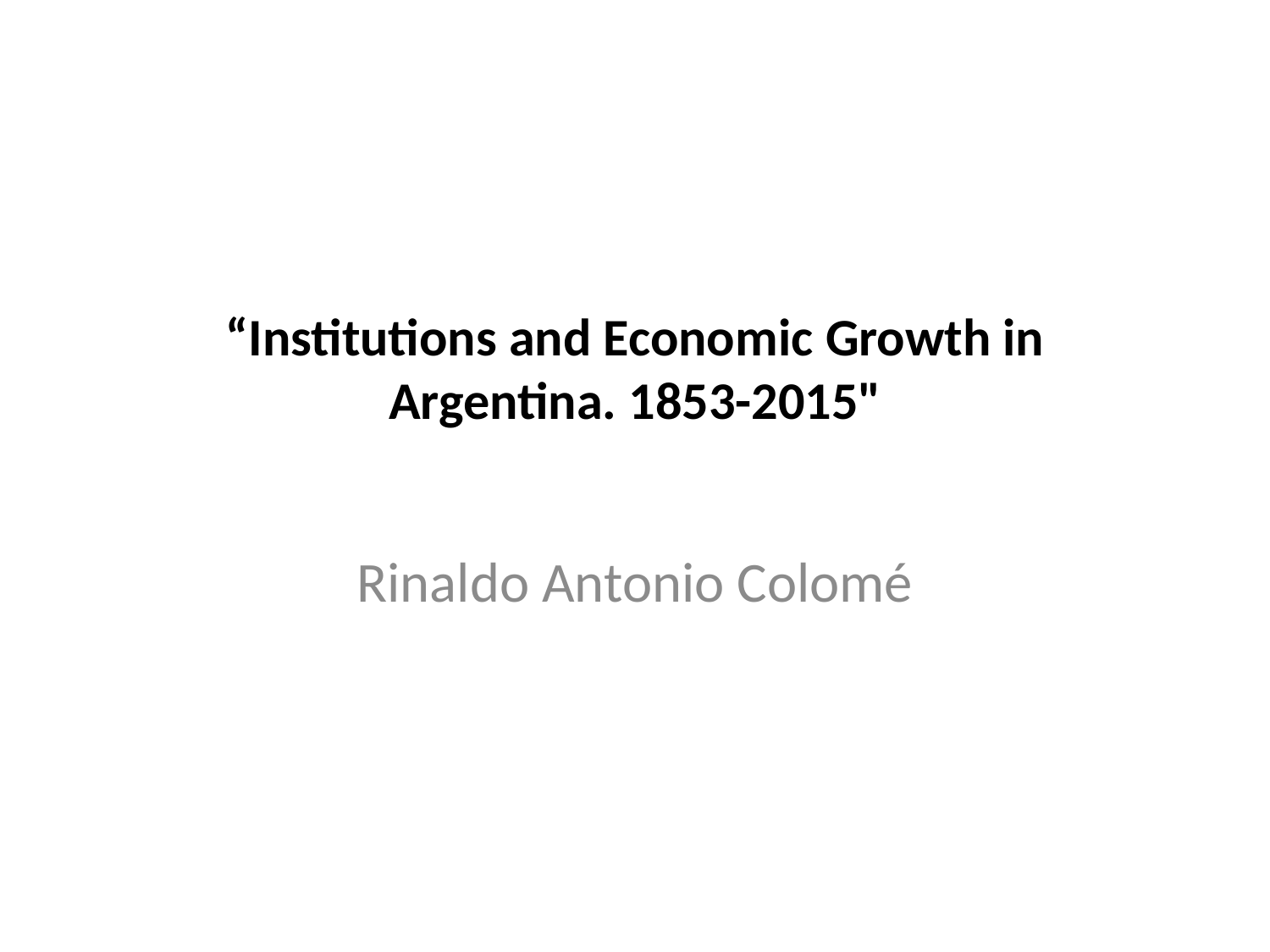

# “Institutions and Economic Growth in Argentina. 1853-2015"
Rinaldo Antonio Colomé